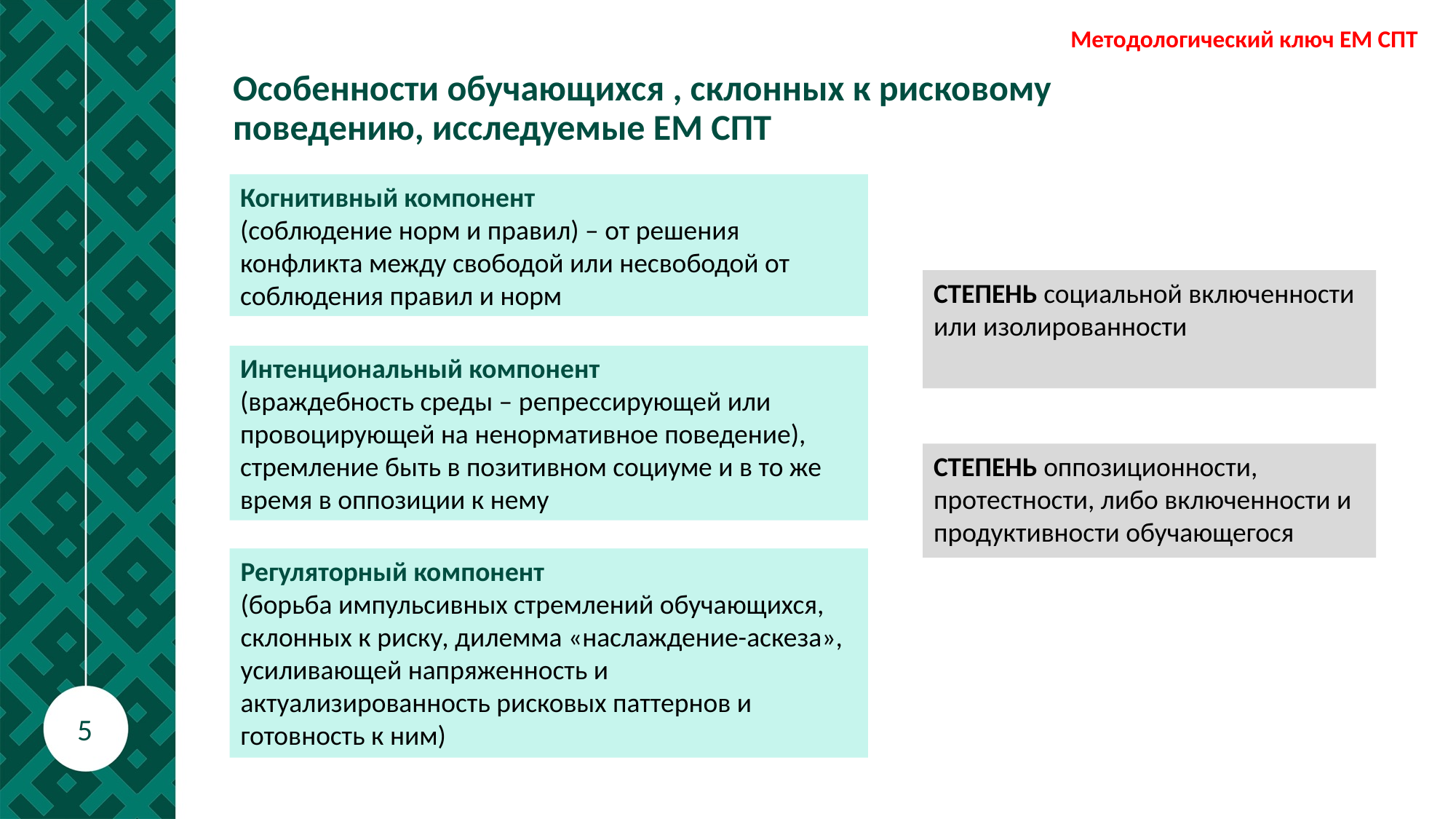

Методологический ключ ЕМ СПТ
# Особенности обучающихся , склонных к рисковому поведению, исследуемые ЕМ СПТ
Когнитивный компонент
(соблюдение норм и правил) – от решения конфликта между свободой или несвободой от соблюдения правил и норм
СТЕПЕНЬ социальной включенности или изолированности
Интенциональный компонент
(враждебность среды – репрессирующей или провоцирующей на ненормативное поведение), стремление быть в позитивном социуме и в то же время в оппозиции к нему
СТЕПЕНЬ оппозиционности, протестности, либо включенности и продуктивности обучающегося
Регуляторный компонент
(борьба импульсивных стремлений обучающихся, склонных к риску, дилемма «наслаждение-аскеза», усиливающей напряженность и актуализированность рисковых паттернов и готовность к ним)
5